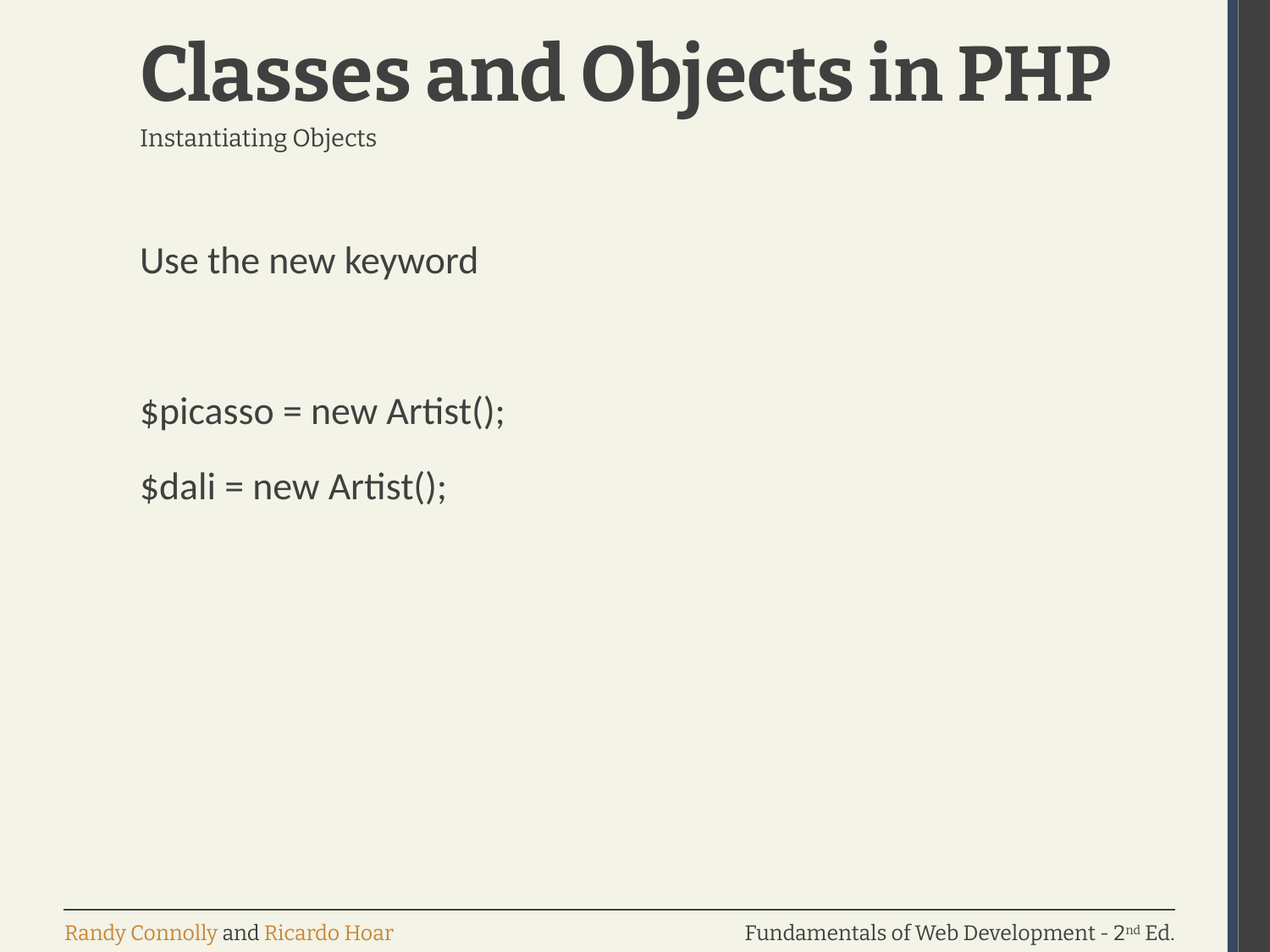

# Classes and Objects in PHP
Instantiating Objects
Use the new keyword

$picasso = new Artist();
$dali = new Artist();